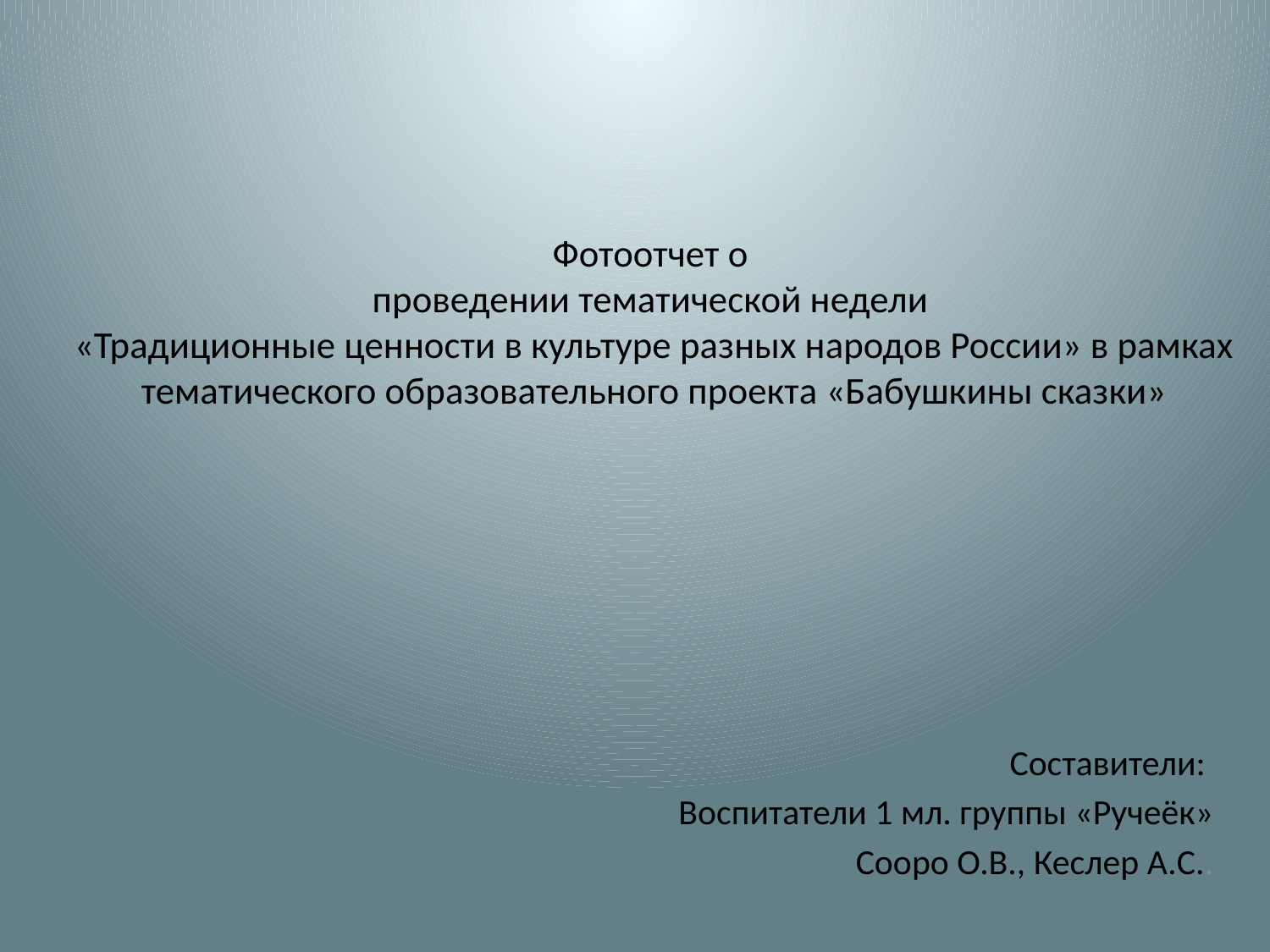

# Фотоотчет о проведении тематической недели «Традиционные ценности в культуре разных народов России» в рамках тематического образовательного проекта «Бабушкины сказки»
Составители:
Воспитатели 1 мл. группы «Ручеёк»
Сооро О.В., Кеслер А.С..